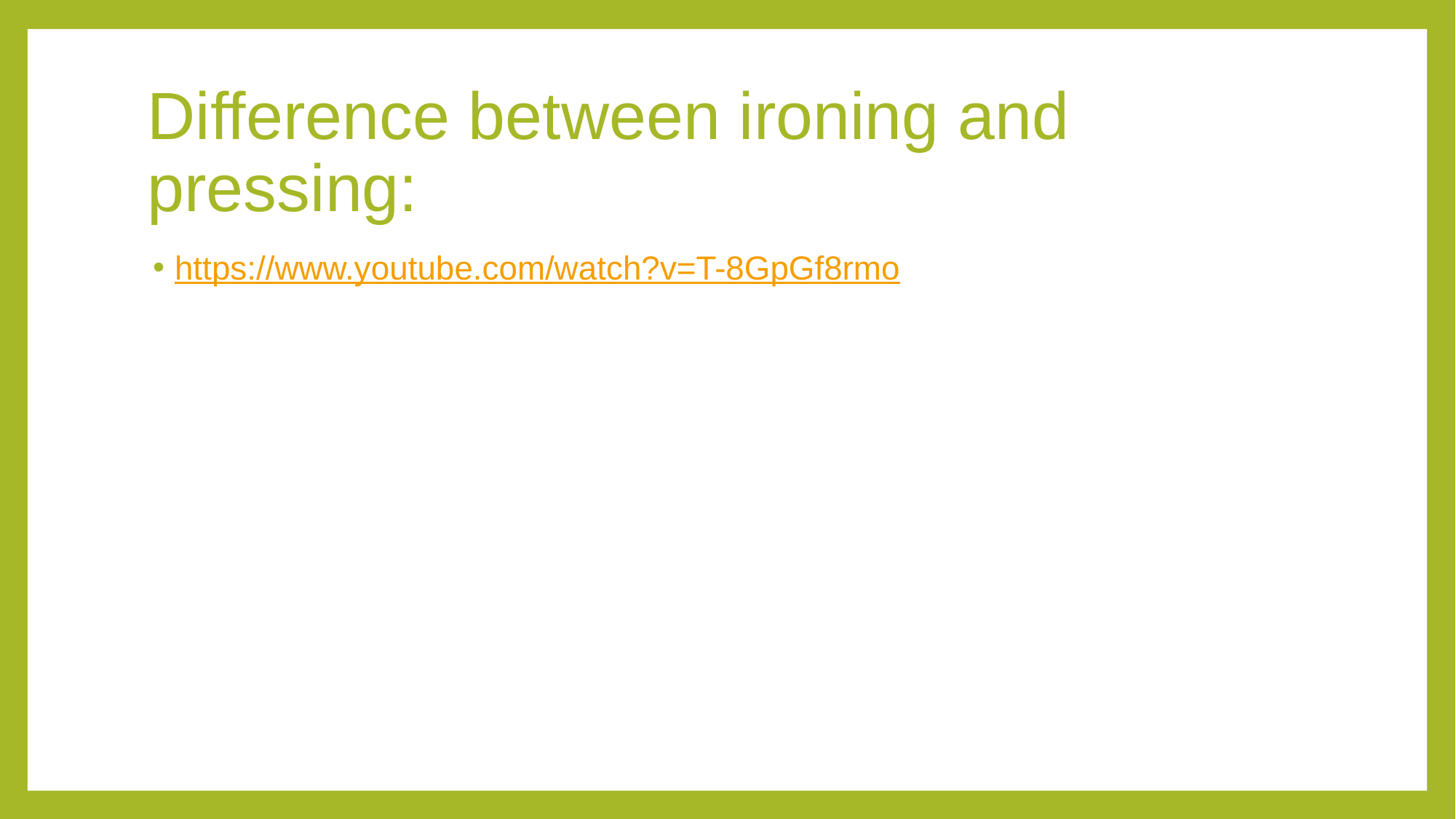

# Difference between ironing and pressing:
https://www.youtube.com/watch?v=T-8GpGf8rmo